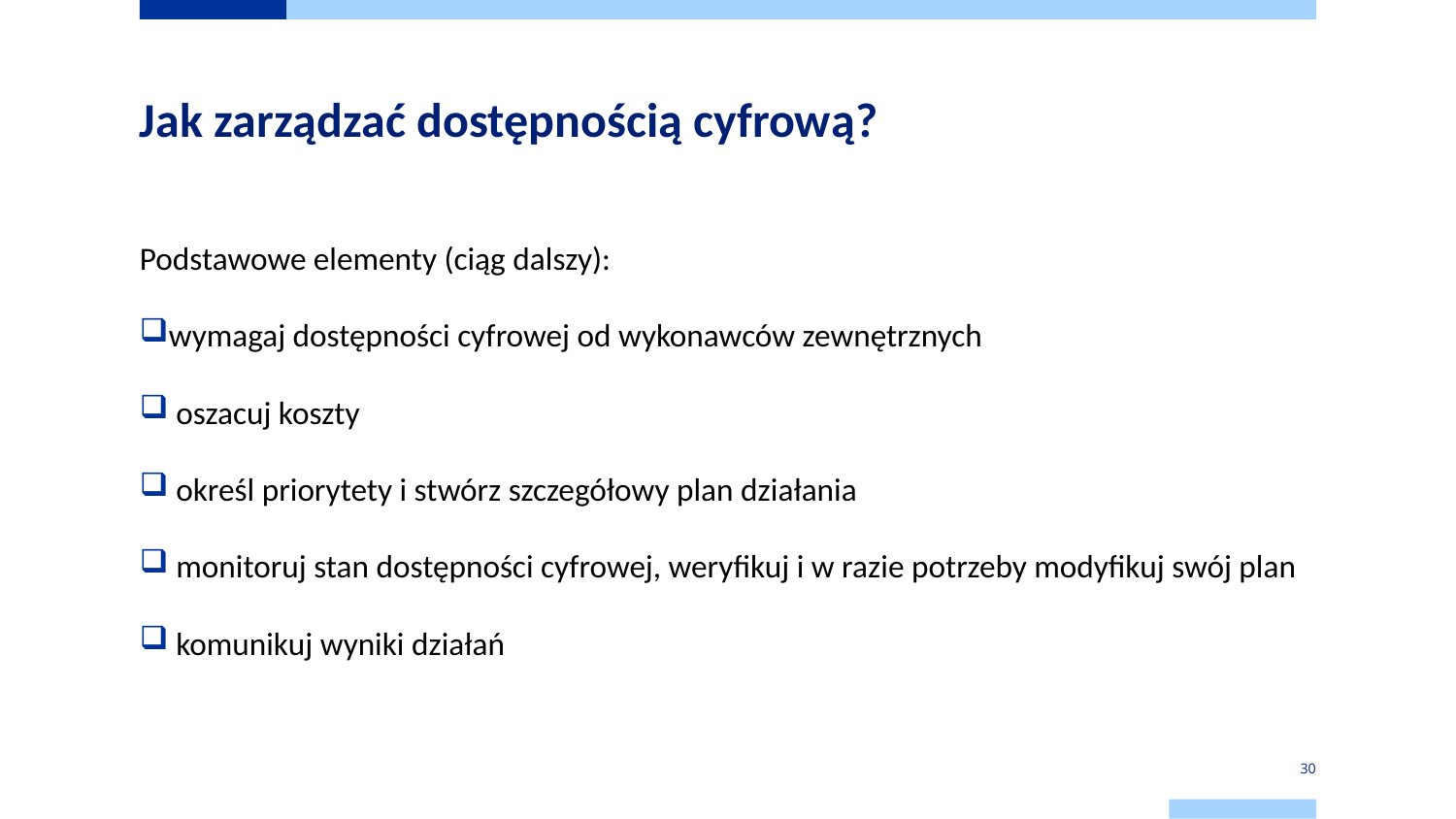

# Jak zarządzać dostępnością cyfrową?
Podstawowe elementy (ciąg dalszy):
wymagaj dostępności cyfrowej od wykonawców zewnętrznych
 oszacuj koszty
 określ priorytety i stwórz szczegółowy plan działania
 monitoruj stan dostępności cyfrowej, weryfikuj i w razie potrzeby modyfikuj swój plan
 komunikuj wyniki działań
30